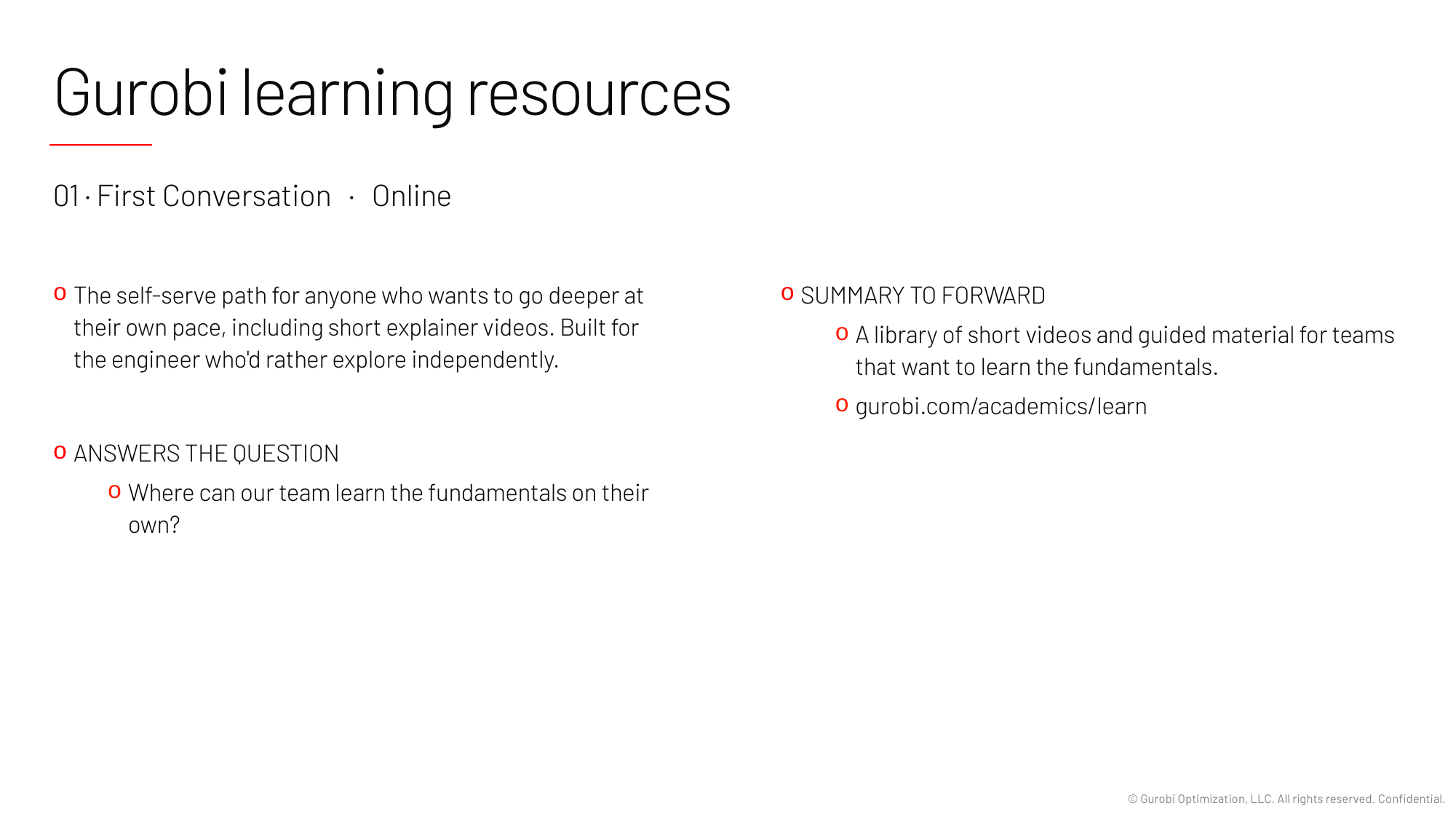

# Gurobi learning resources
01 · First Conversation   ·   Online
The self-serve path for anyone who wants to go deeper at their own pace, including short explainer videos. Built for the engineer who'd rather explore independently.

ANSWERS THE QUESTION
Where can our team learn the fundamentals on their own?
SUMMARY TO FORWARD
A library of short videos and guided material for teams that want to learn the fundamentals.
gurobi.com/academics/learn